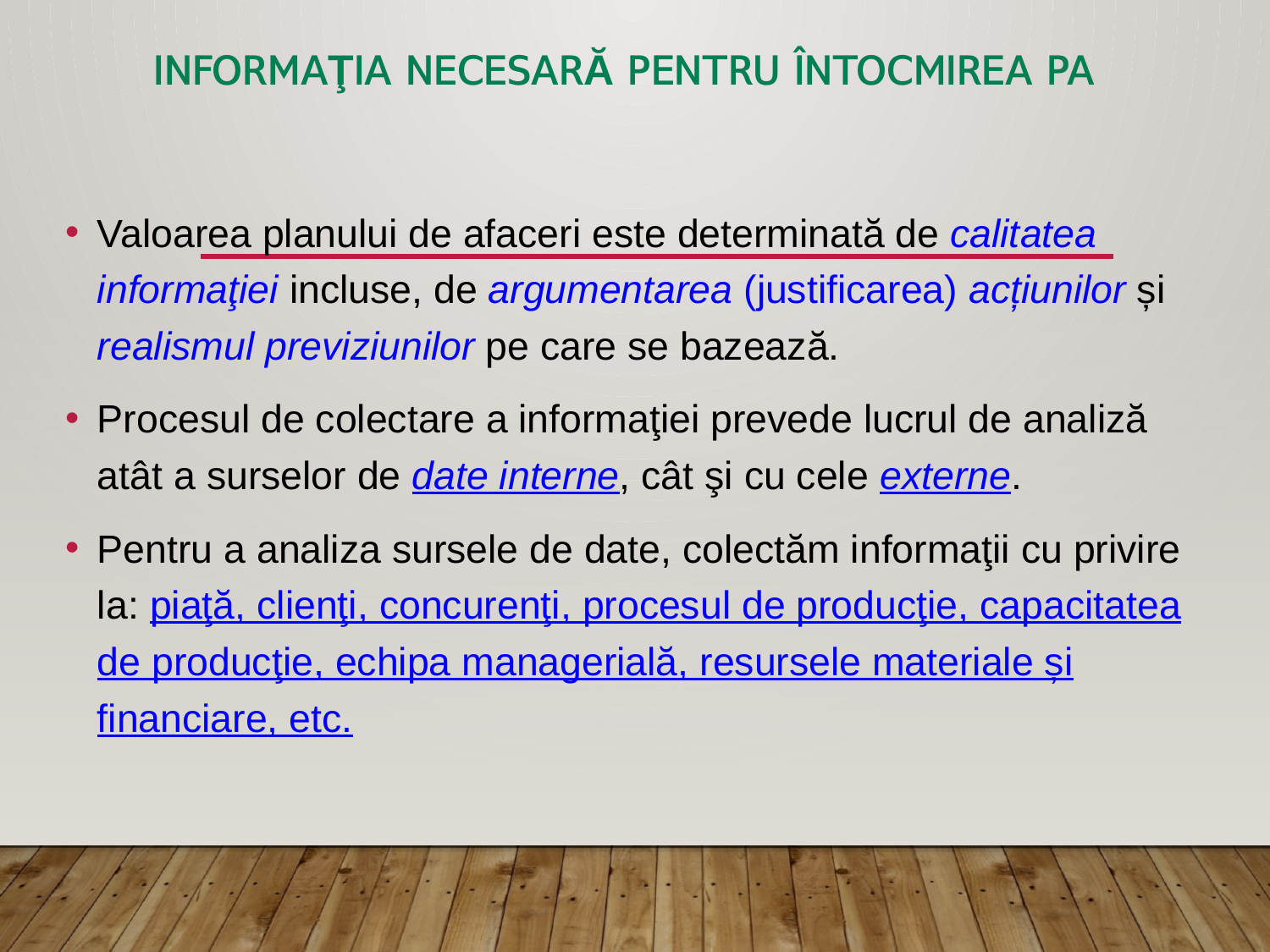

# INFORMAŢIA NECESARĂ PENTRU ÎNTOCMIREA PA

Valoarea planului de afaceri este determinată de calitatea informaţiei incluse, de argumentarea (justificarea) acțiunilor și realismul previziunilor pe care se bazează.
Procesul de colectare a informaţiei prevede lucrul de analiză atât a surselor de date interne, cât şi cu cele externe.
Pentru a analiza sursele de date, colectăm informaţii cu privire la: piaţă, clienţi, concurenţi, procesul de producţie, capacitatea de producţie, echipa managerială, resursele materiale și financiare, etc.